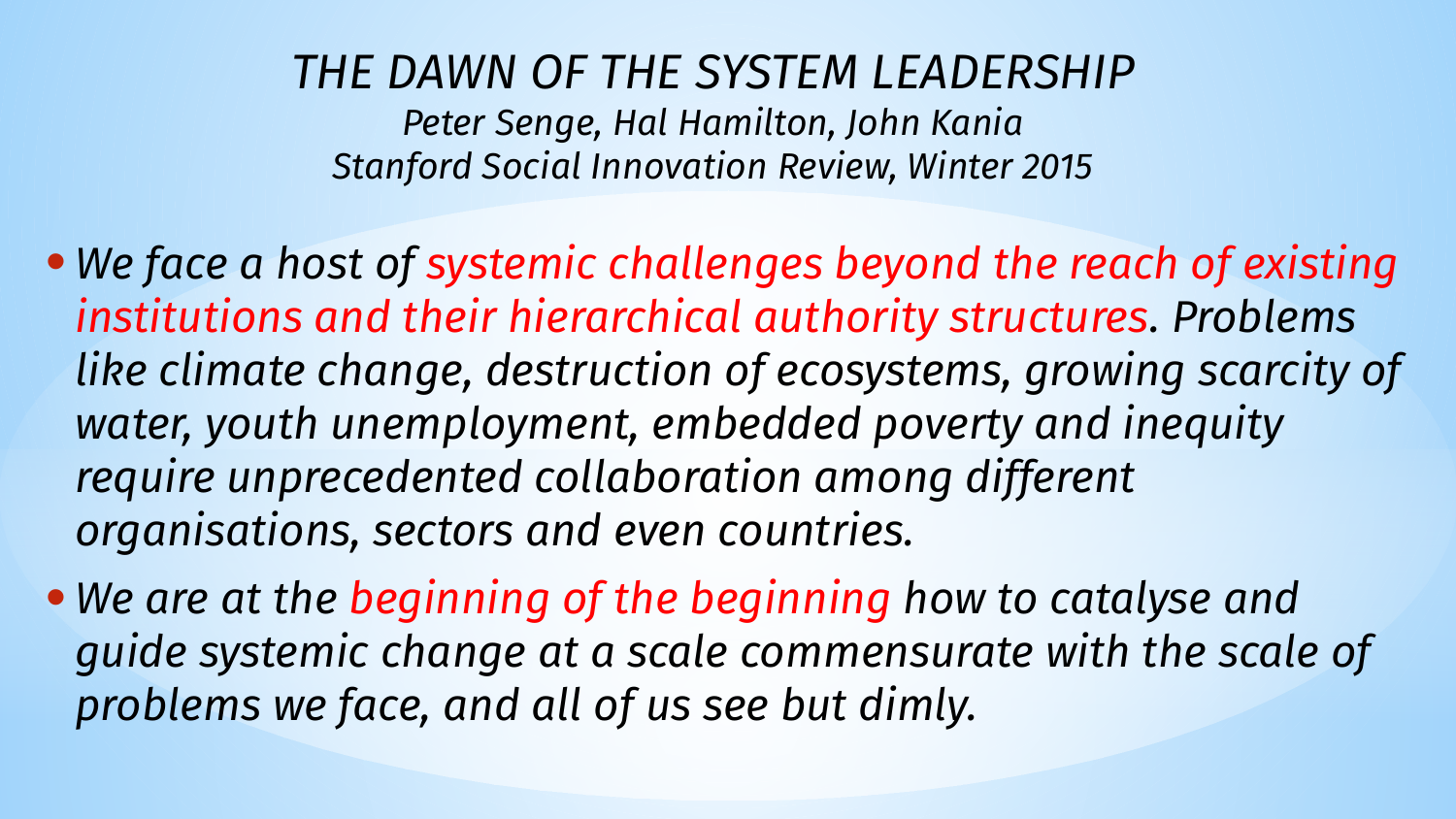

THE DAWN OF THE SYSTEM LEADERSHIP
Peter Senge, Hal Hamilton, John Kania
Stanford Social Innovation Review, Winter 2015
We face a host of systemic challenges beyond the reach of existing institutions and their hierarchical authority structures. Problems like climate change, destruction of ecosystems, growing scarcity of water, youth unemployment, embedded poverty and inequity require unprecedented collaboration among different organisations, sectors and even countries.
We are at the beginning of the beginning how to catalyse and guide systemic change at a scale commensurate with the scale of problems we face, and all of us see but dimly.